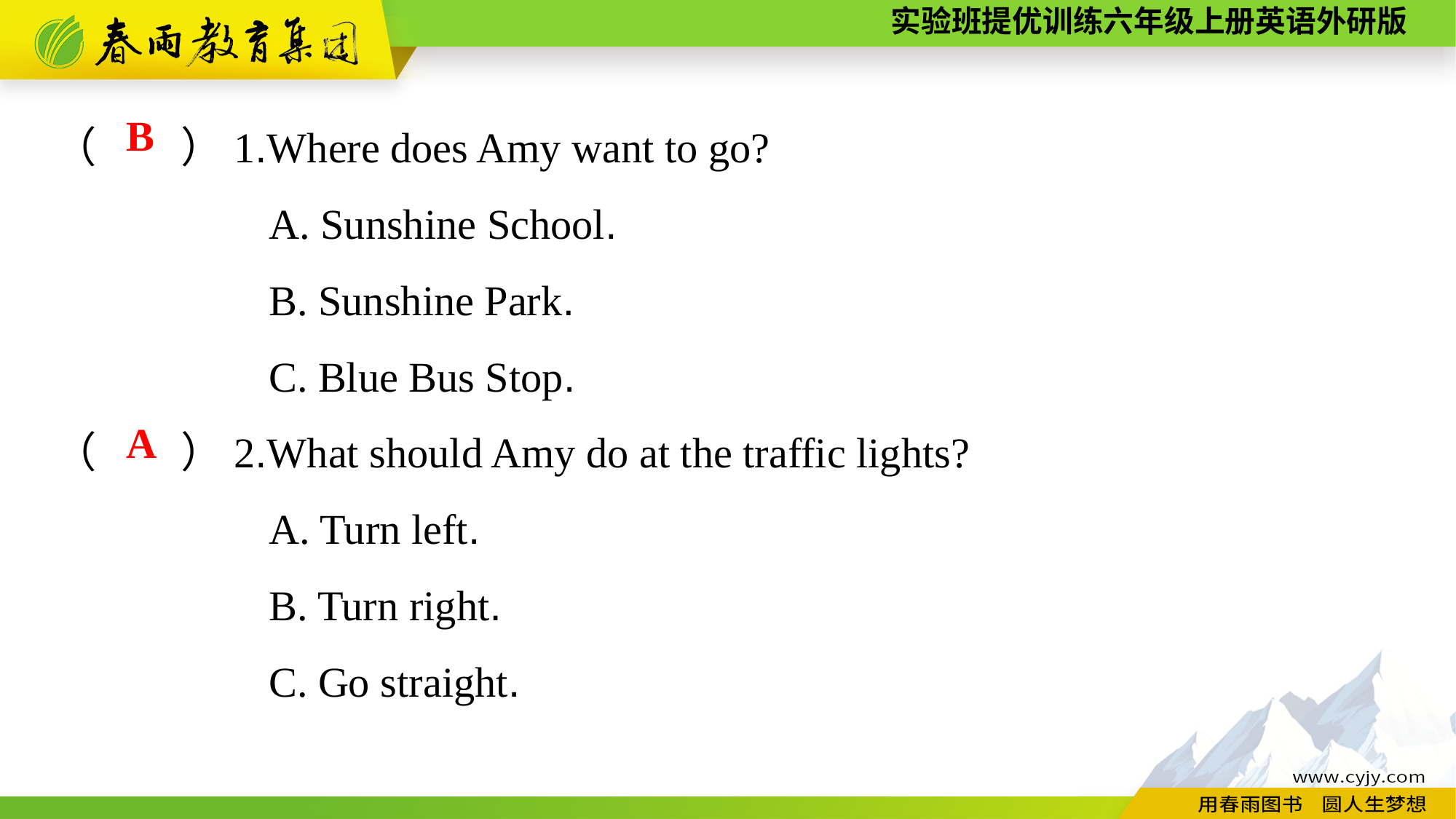

（　　）1.Where does Amy want to go?
A. Sunshine School.
B. Sunshine Park.
C. Blue Bus Stop.
（　　）2.What should Amy do at the traffic lights?
A. Turn left.
B. Turn right.
C. Go straight.
B
A